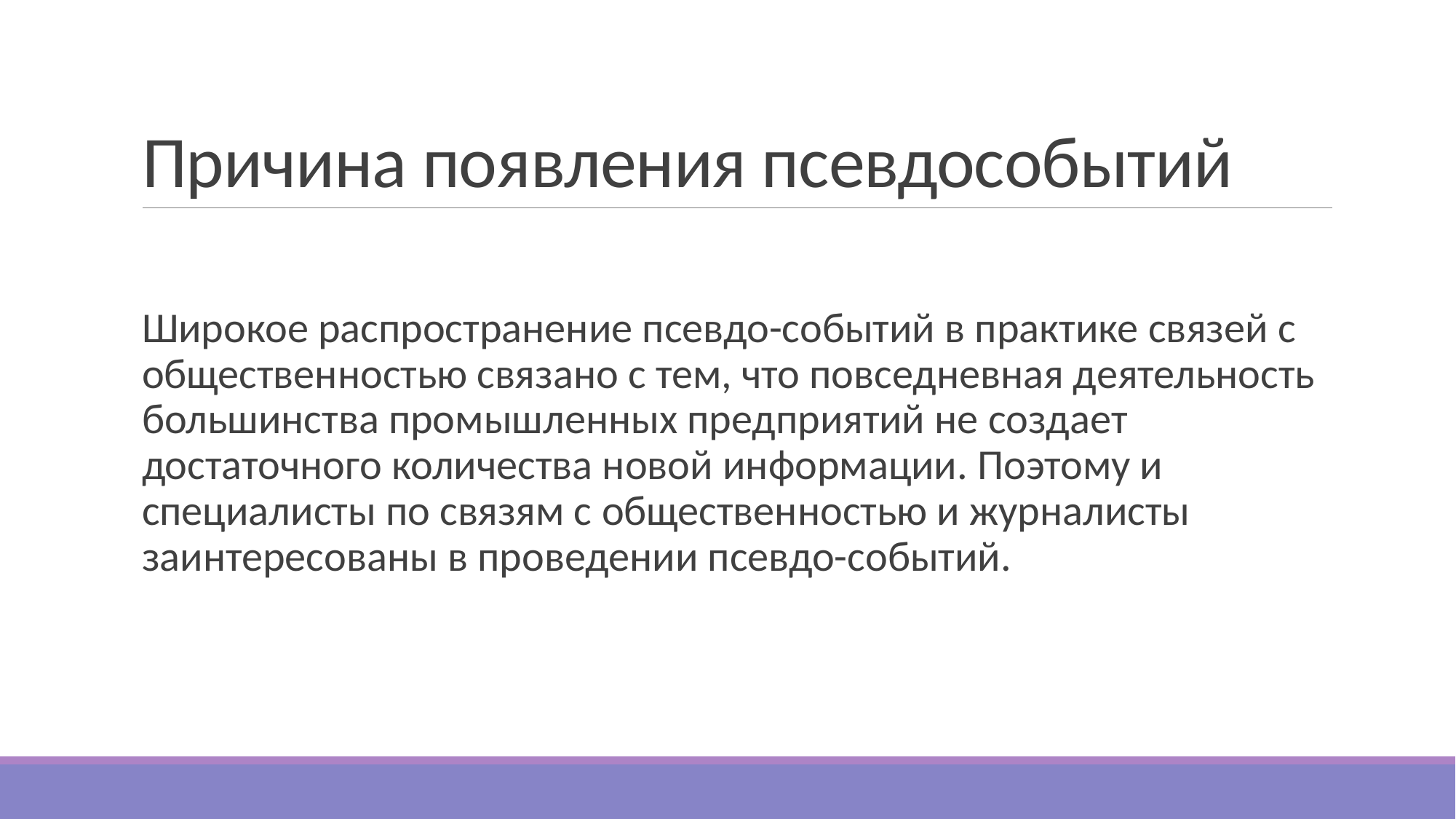

# Причина появления псевдособытий
Широкое распространение псевдо-событий в практике связей с общественностью связано с тем, что повседневная деятельность большинства промышленных предприятий не создает достаточного количества новой информации. Поэтому и специалисты по связям с общественностью и журналисты заинтересованы в проведении псевдо-событий.